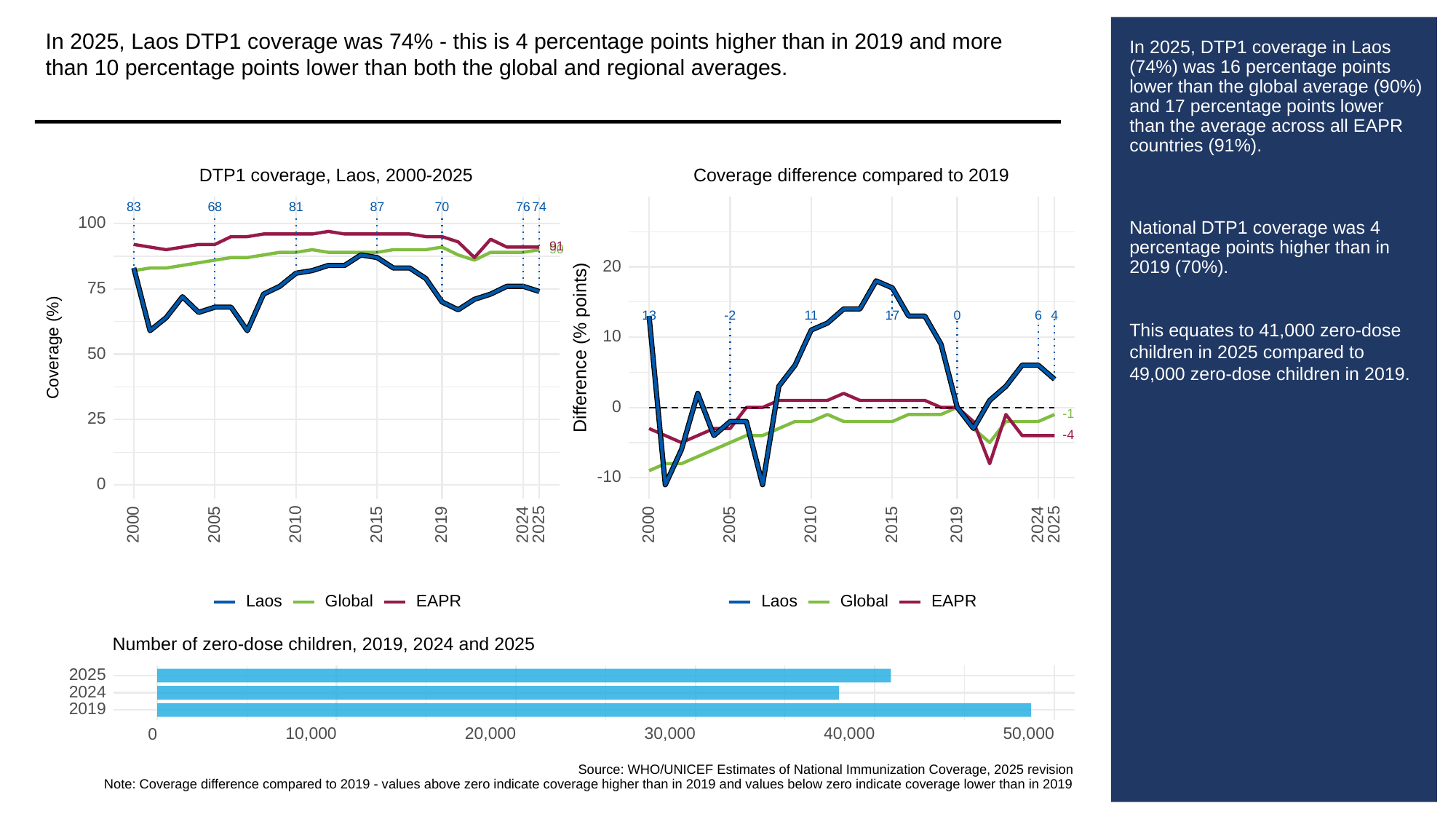

In 2025, Laos DTP1 coverage was 74% - this is 4 percentage points higher than in 2019 and more than 10 percentage points lower than both the global and regional averages.
# In 2025, DTP1 coverage in Laos (74%) was 16 percentage points lower than the global average (90%) and 17 percentage points lower than the average across all EAPR countries (91%).

National DTP1 coverage was 4 percentage points higher than in 2019 (70%).

This equates to 41,000 zero-dose children in 2025 compared to 49,000 zero-dose children in 2019.

Coverage difference compared to 2019
DTP1 coverage, Laos, 2000-2025

83
68
81
87
70
76
74
100

91
90

20

75

13
0
6
-2
11
17
4

10

Difference (% points)
Coverage (%)
50

0

-1
25

-4

-10

0

2000
2005
2010
2015
2019
2024
2025
2000
2005
2010
2015
2019
2024
2025
Global
Global
Laos
Laos
EAPR
EAPR

Number of zero-dose children, 2019, 2024 and 2025

2025

2024

2019

10,000
20,000
30,000
40,000
50,000
0
Source: WHO/UNICEF Estimates of National Immunization Coverage, 2025 revision
Note: Coverage difference compared to 2019 - values above zero indicate coverage higher than in 2019 and values below zero indicate coverage lower than in 2019